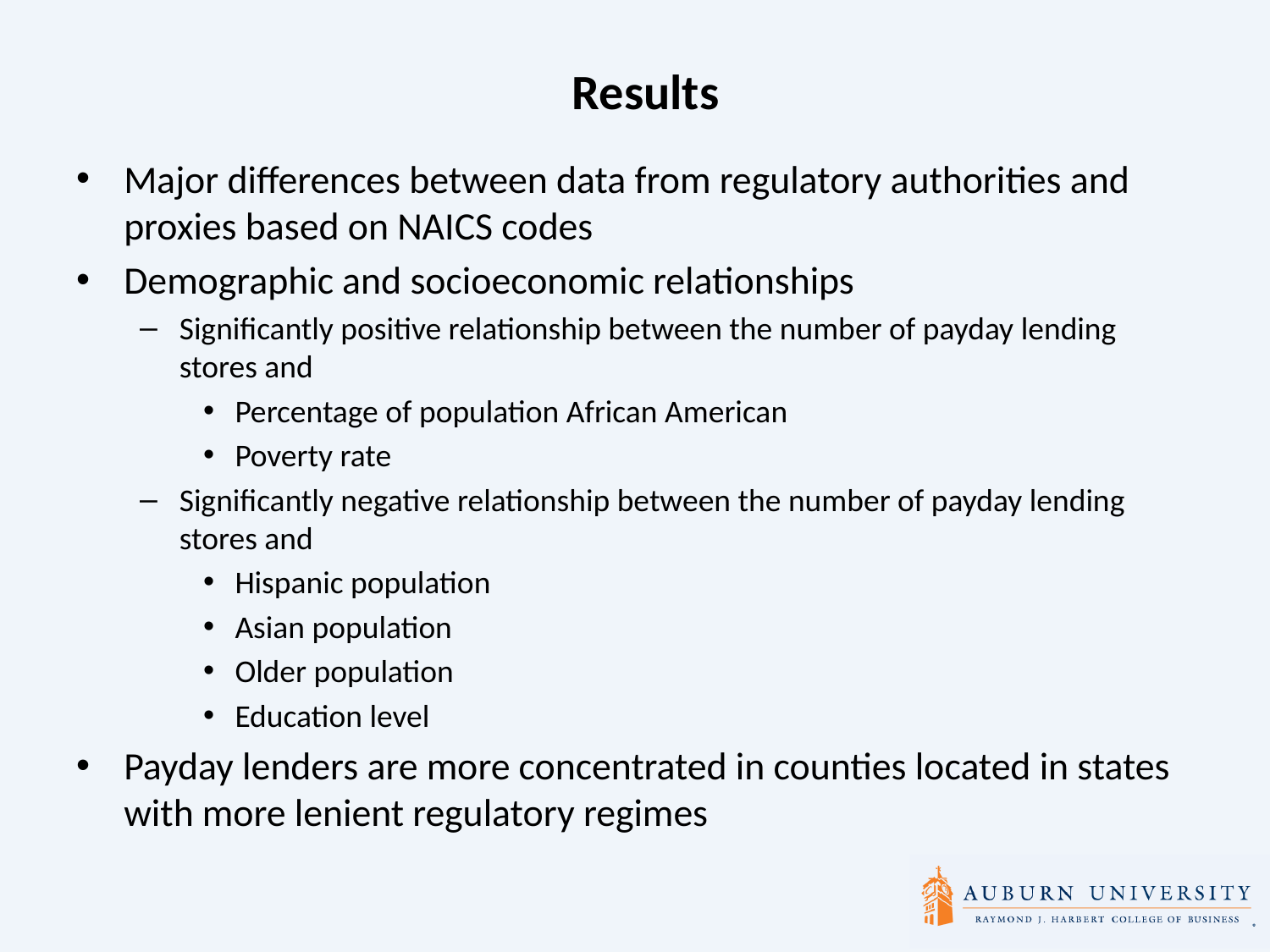

# Results
Major differences between data from regulatory authorities and proxies based on NAICS codes
Demographic and socioeconomic relationships
Significantly positive relationship between the number of payday lending stores and
Percentage of population African American
Poverty rate
Significantly negative relationship between the number of payday lending stores and
Hispanic population
Asian population
Older population
Education level
Payday lenders are more concentrated in counties located in states with more lenient regulatory regimes